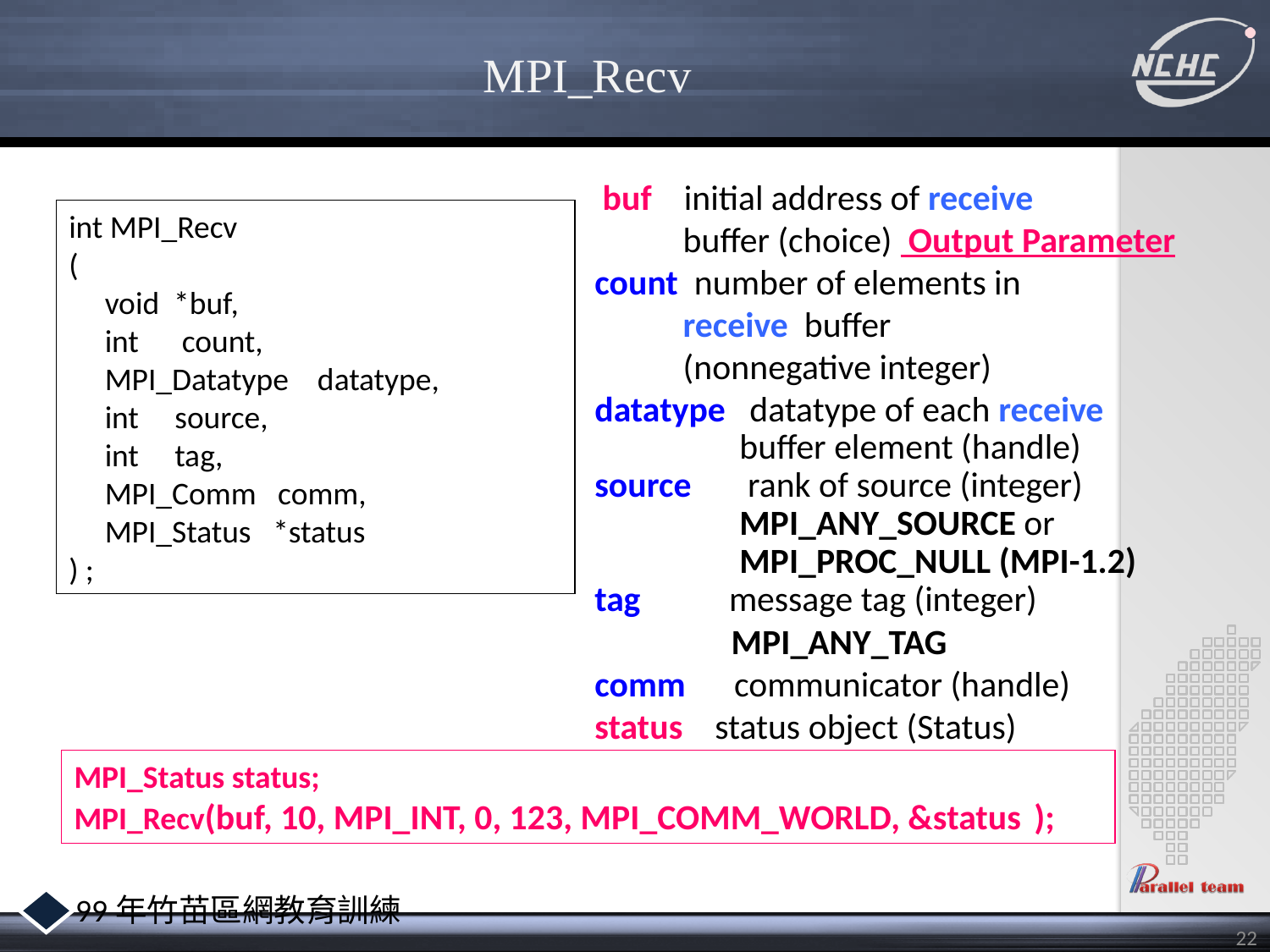

# MPI_Recv
 buf    initial address of receive
           buffer (choice)  Output Parameter
count  number of elements in
           receive  buffer
           (nonnegative integer)
datatype   datatype of each receive
                  buffer element (handle)
source       rank of source (integer)
                  MPI_ANY_SOURCE or
                  MPI_PROC_NULL (MPI-1.2)
tag           message tag (integer)
                 MPI_ANY_TAG
comm      communicator (handle)
status    status object (Status)

int MPI_Recv
(
     void  *buf,
     int      count,
     MPI_Datatype    datatype,
     int     source,
     int     tag,
     MPI_Comm   comm,
     MPI_Status   *status
) ;
MPI_Status status;
MPI_Recv(buf, 10, MPI_INT, 0, 123, MPI_COMM_WORLD, &status );
22